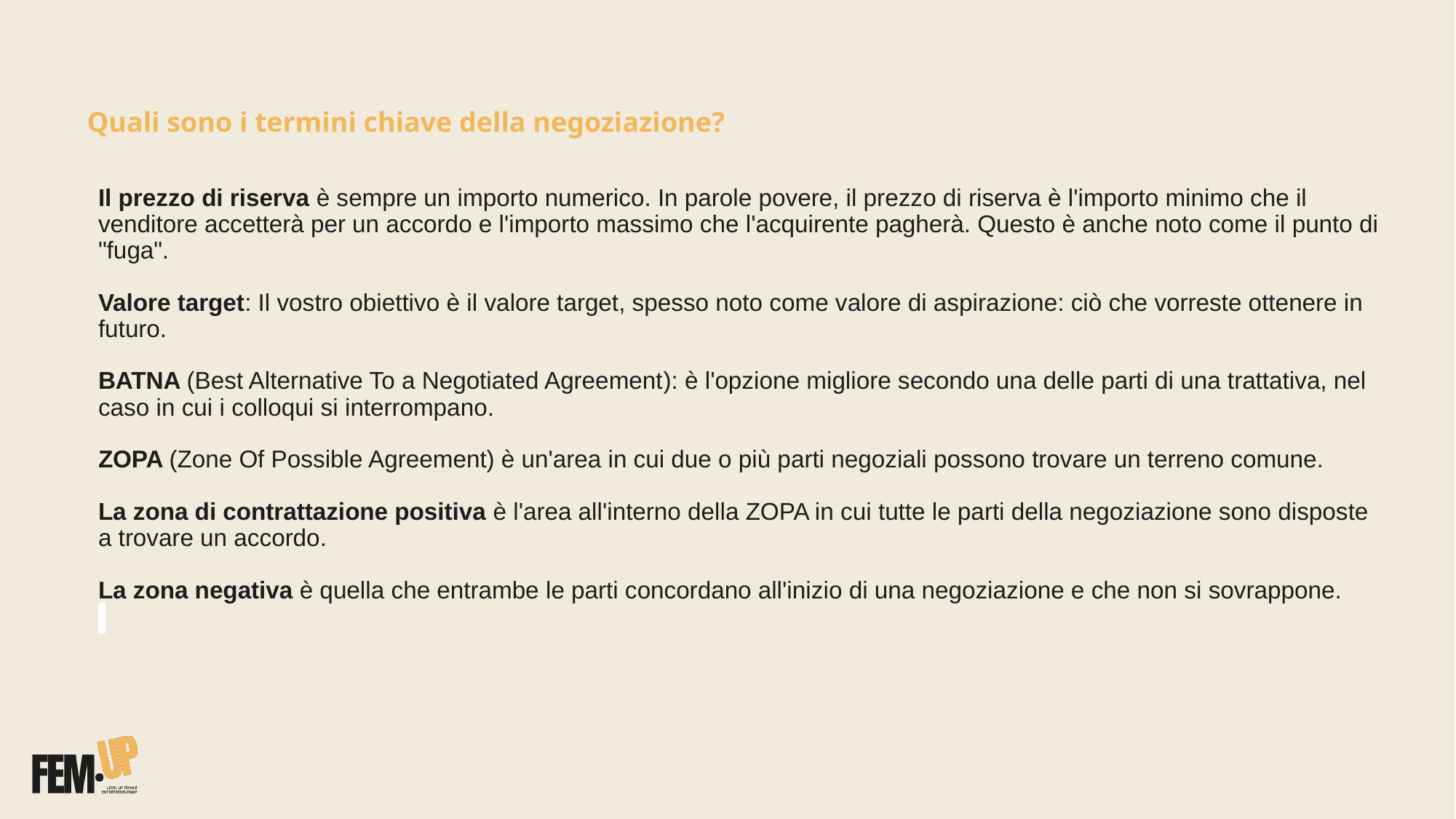

Quali sono i termini chiave della negoziazione?
# Il prezzo di riserva è sempre un importo numerico. In parole povere, il prezzo di riserva è l'importo minimo che il venditore accetterà per un accordo e l'importo massimo che l'acquirente pagherà. Questo è anche noto come il punto di "fuga". Valore target: Il vostro obiettivo è il valore target, spesso noto come valore di aspirazione: ciò che vorreste ottenere in futuro. BATNA (Best Alternative To a Negotiated Agreement): è l'opzione migliore secondo una delle parti di una trattativa, nel caso in cui i colloqui si interrompano. ZOPA (Zone Of Possible Agreement) è un'area in cui due o più parti negoziali possono trovare un terreno comune. La zona di contrattazione positiva è l'area all'interno della ZOPA in cui tutte le parti della negoziazione sono disposte a trovare un accordo. La zona negativa è quella che entrambe le parti concordano all'inizio di una negoziazione e che non si sovrappone.